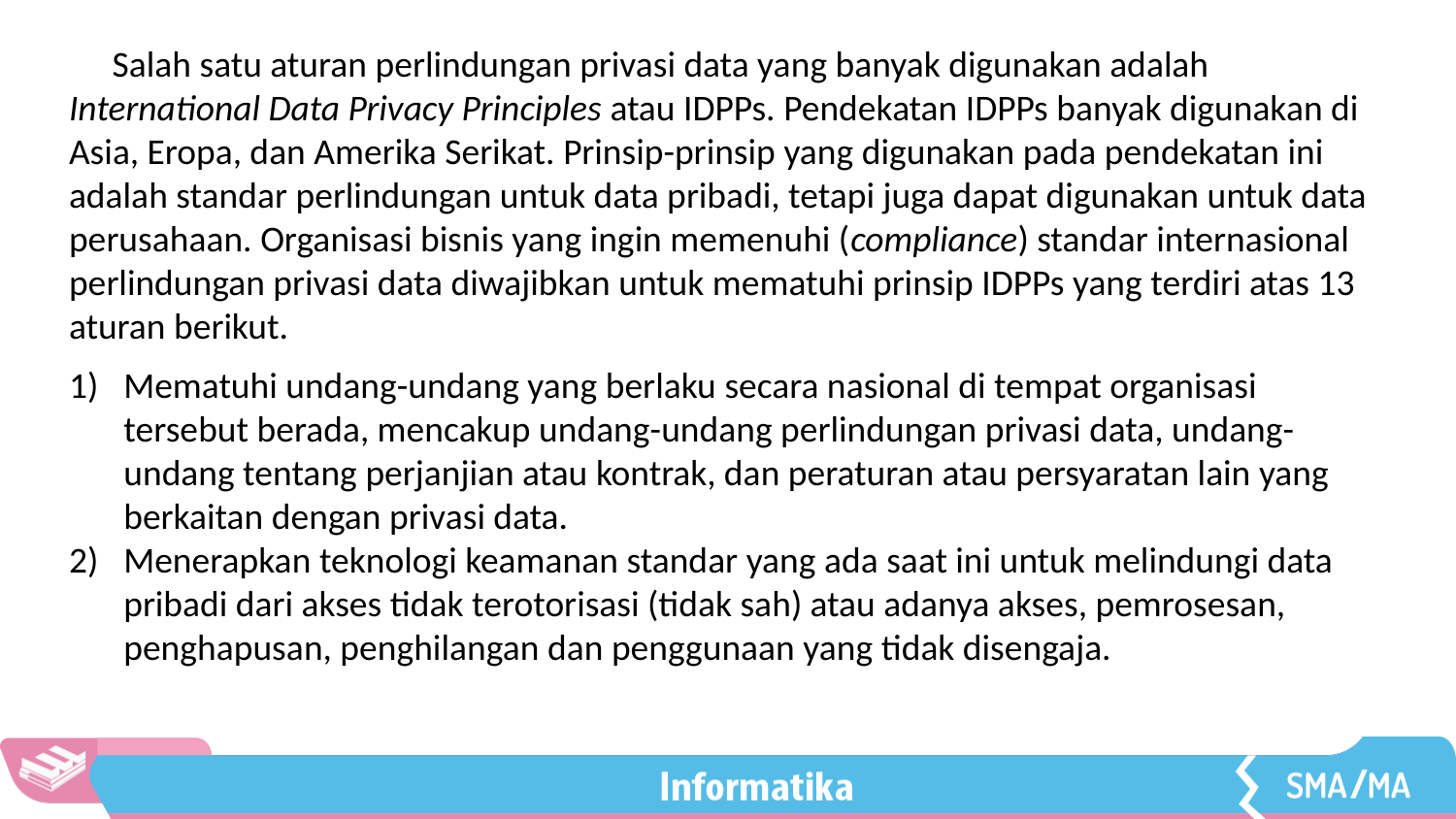

Salah satu aturan perlindungan privasi data yang banyak digunakan adalah International Data Privacy Principles atau IDPPs. Pendekatan IDPPs banyak digunakan di Asia, Eropa, dan Amerika Serikat. Prinsip-prinsip yang digunakan pada pendekatan ini adalah standar perlindungan untuk data pribadi, tetapi juga dapat digunakan untuk data perusahaan. Organisasi bisnis yang ingin memenuhi (compliance) standar internasional perlindungan privasi data diwajibkan untuk mematuhi prinsip IDPPs yang terdiri atas 13 aturan berikut.
Mematuhi undang-undang yang berlaku secara nasional di tempat organisasi tersebut berada, mencakup undang-undang perlindungan privasi data, undang-undang tentang perjanjian atau kontrak, dan peraturan atau persyaratan lain yang berkaitan dengan privasi data.
Menerapkan teknologi keamanan standar yang ada saat ini untuk melindungi data pribadi dari akses tidak terotorisasi (tidak sah) atau adanya akses, pemrosesan, penghapusan, penghilangan dan penggunaan yang tidak disengaja.